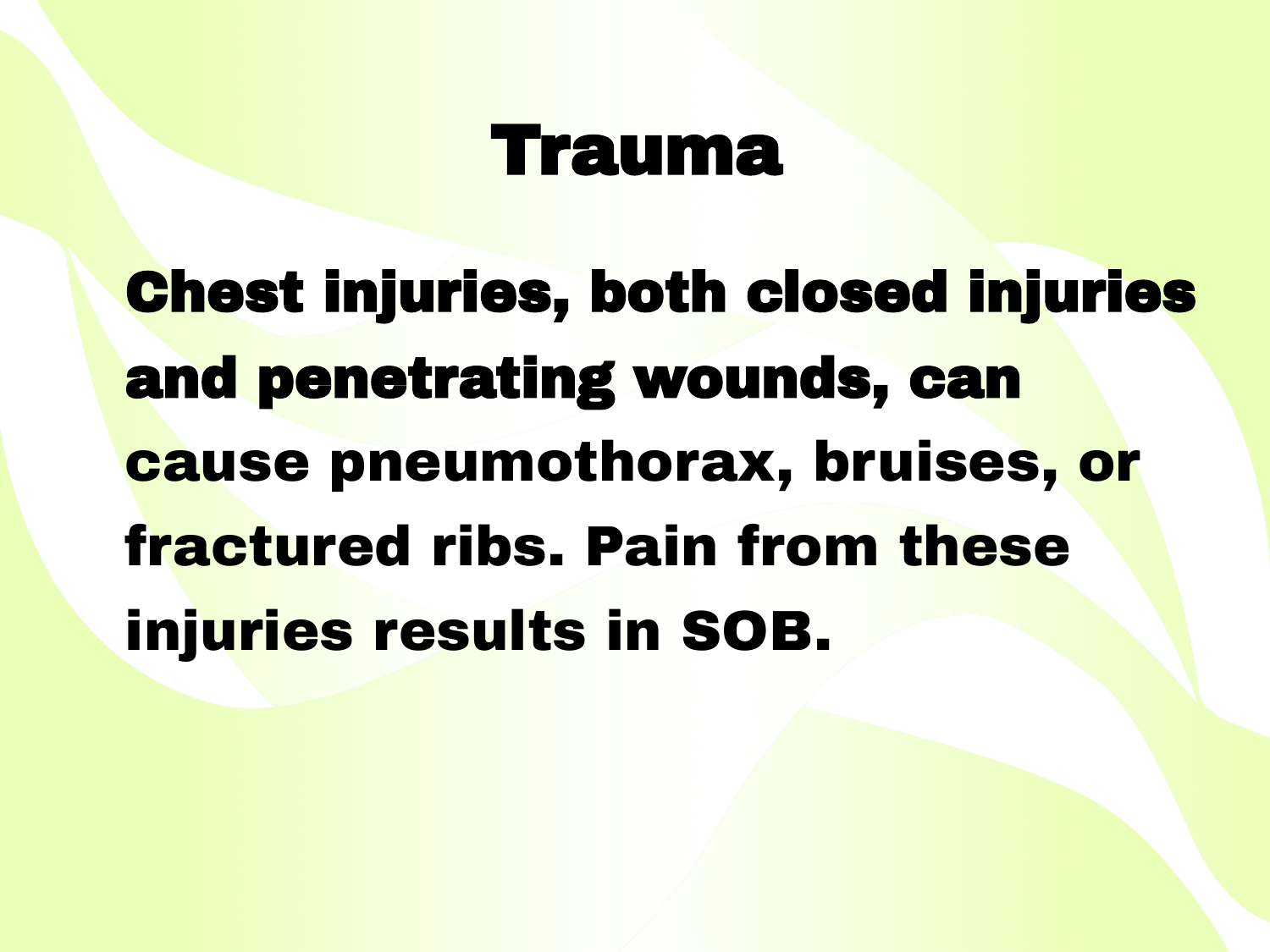

# Trauma
	Chest injuries, both closed injuries and penetrating wounds, can cause pneumothorax, bruises, or fractured ribs. Pain from these injuries results in SOB.